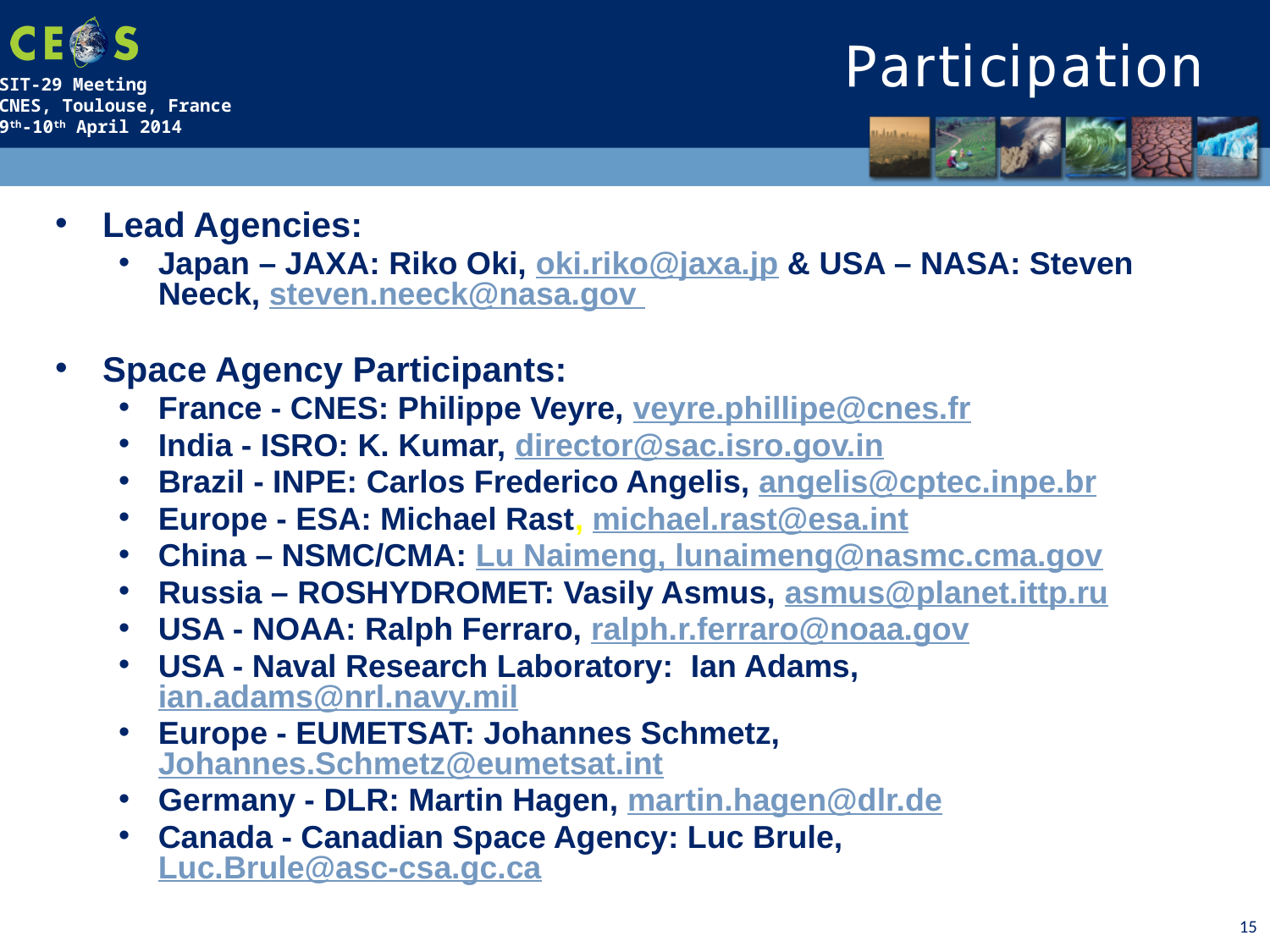

Participation

Lead Agencies:
Japan – JAXA: Riko Oki, oki.riko@jaxa.jp & USA – NASA: Steven Neeck, steven.neeck@nasa.gov

Space Agency Participants:
France - CNES: Philippe Veyre, veyre.phillipe@cnes.fr
India - ISRO: K. Kumar, director@sac.isro.gov.in
Brazil - INPE: Carlos Frederico Angelis, angelis@cptec.inpe.br
Europe - ESA: Michael Rast, michael.rast@esa.int
China – NSMC/CMA: Lu Naimeng, lunaimeng@nasmc.cma.gov
Russia – ROSHYDROMET: Vasily Asmus, asmus@planet.ittp.ru
USA - NOAA: Ralph Ferraro, ralph.r.ferraro@noaa.gov
USA - Naval Research Laboratory:  Ian Adams, ian.adams@nrl.navy.mil
Europe - EUMETSAT: Johannes Schmetz, Johannes.Schmetz@eumetsat.int
Germany - DLR: Martin Hagen, martin.hagen@dlr.de
Canada - Canadian Space Agency: Luc Brule, Luc.Brule@asc-csa.gc.ca
15